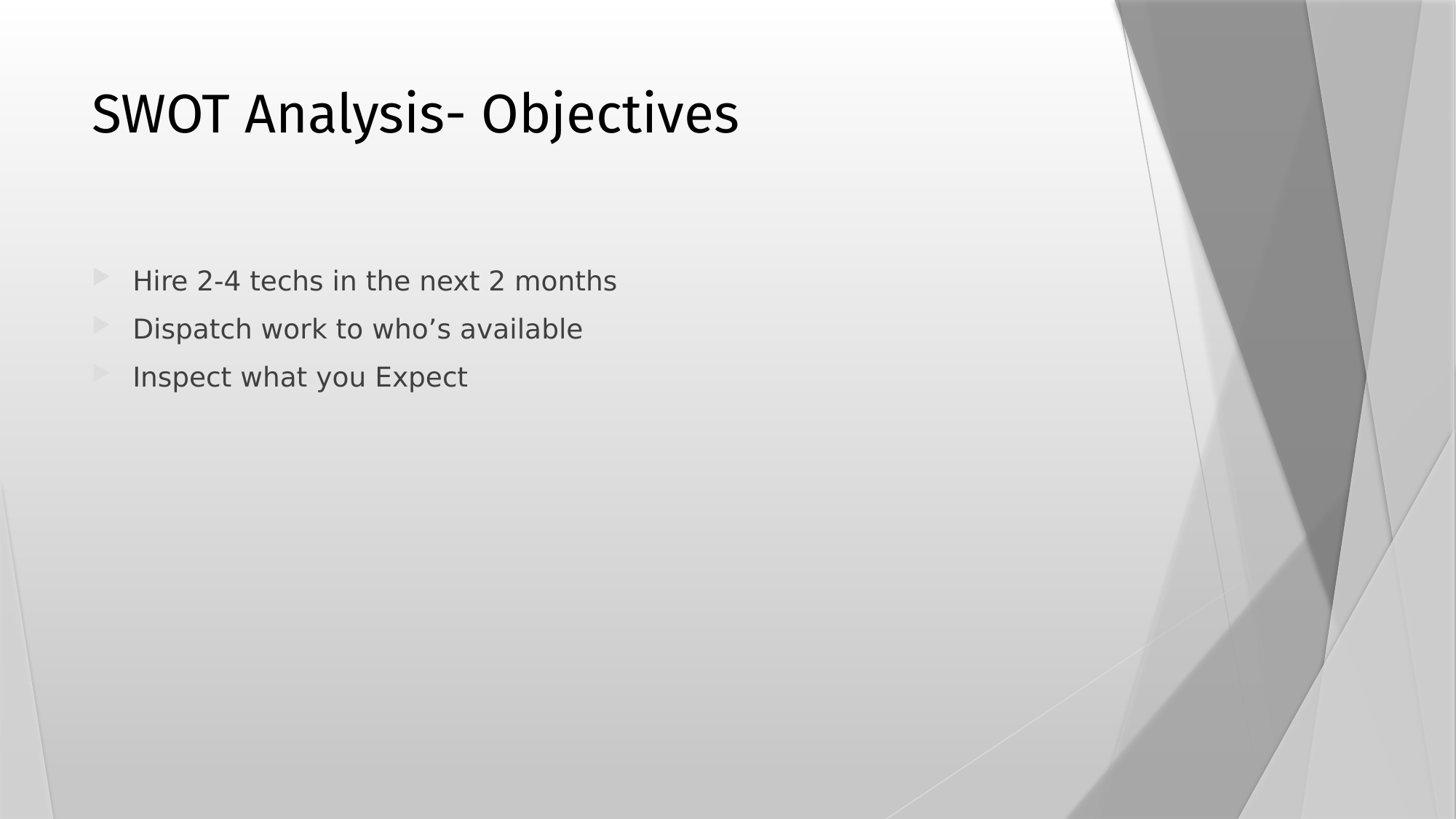

# SWOT Analysis- Objectives
Hire 2-4 techs in the next 2 months
Dispatch work to who’s available
Inspect what you Expect